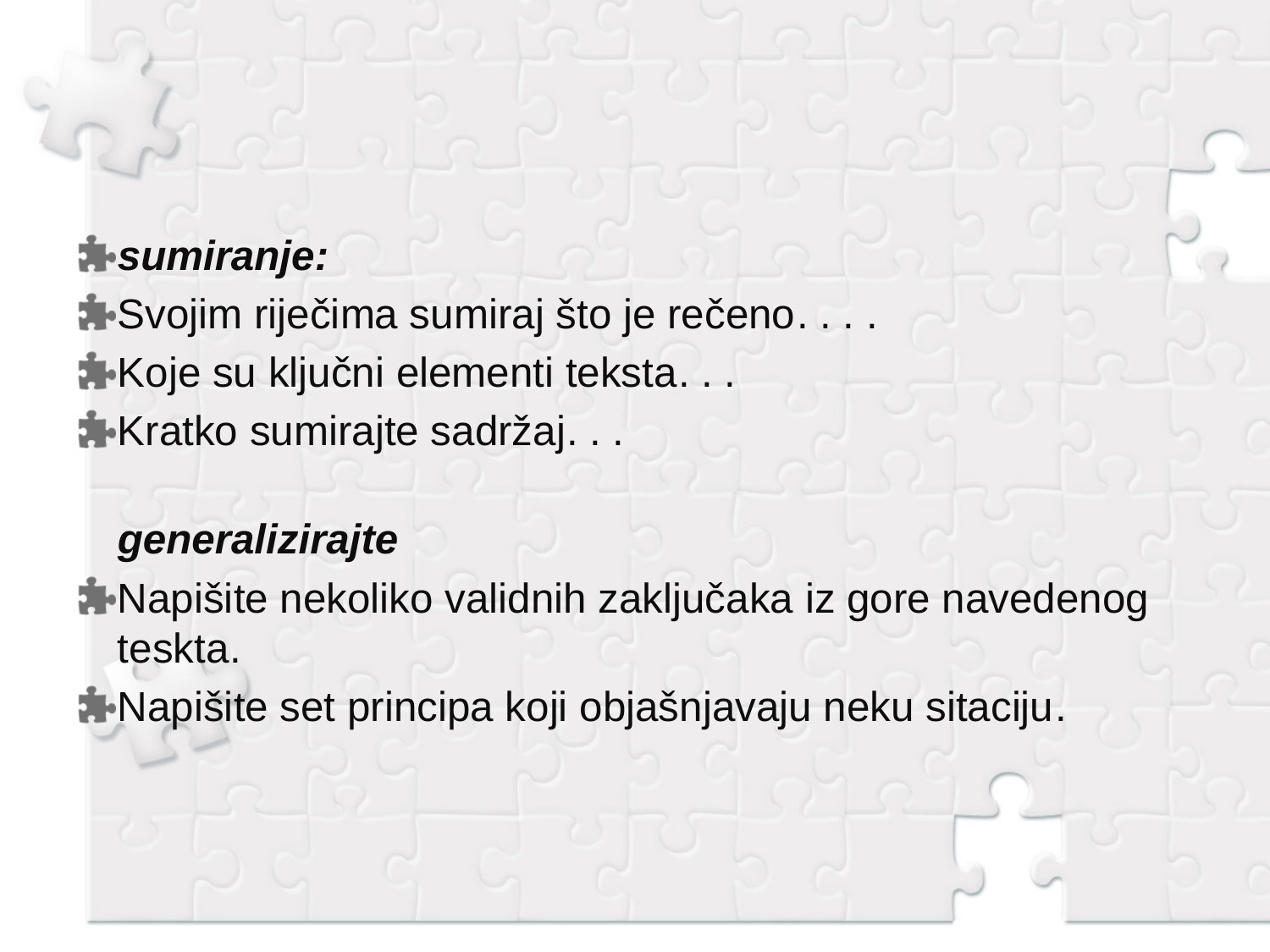

#
sumiranje:
Svojim riječima sumiraj što je rečeno. . . .
Koje su ključni elementi teksta. . .
Kratko sumirajte sadržaj. . .
generalizirajte
Napišite nekoliko validnih zaključaka iz gore navedenog teskta.
Napišite set principa koji objašnjavaju neku sitaciju.